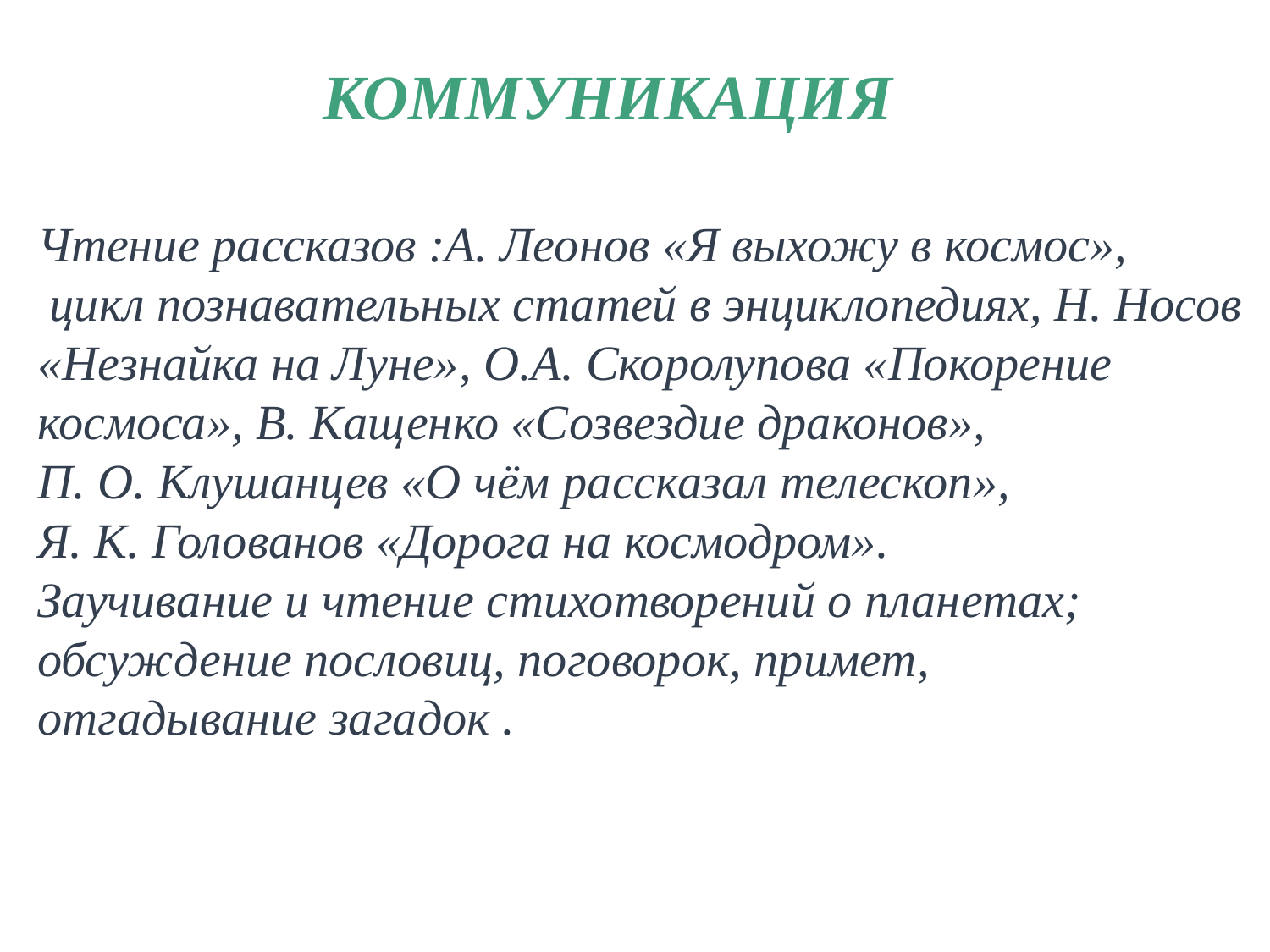

Коммуникация
Чтение рассказов :А. Леонов «Я выхожу в космос»,
 цикл познавательных статей в энциклопедиях, Н. Носов
«Незнайка на Луне», О.А. Скоролупова «Покорение
космоса», В. Кащенко «Созвездие драконов»,
П. О. Клушанцев «О чём рассказал телескоп»,
Я. К. Голованов «Дорога на космодром».
Заучивание и чтение стихотворений о планетах;
обсуждение пословиц, поговорок, примет,
отгадывание загадок .